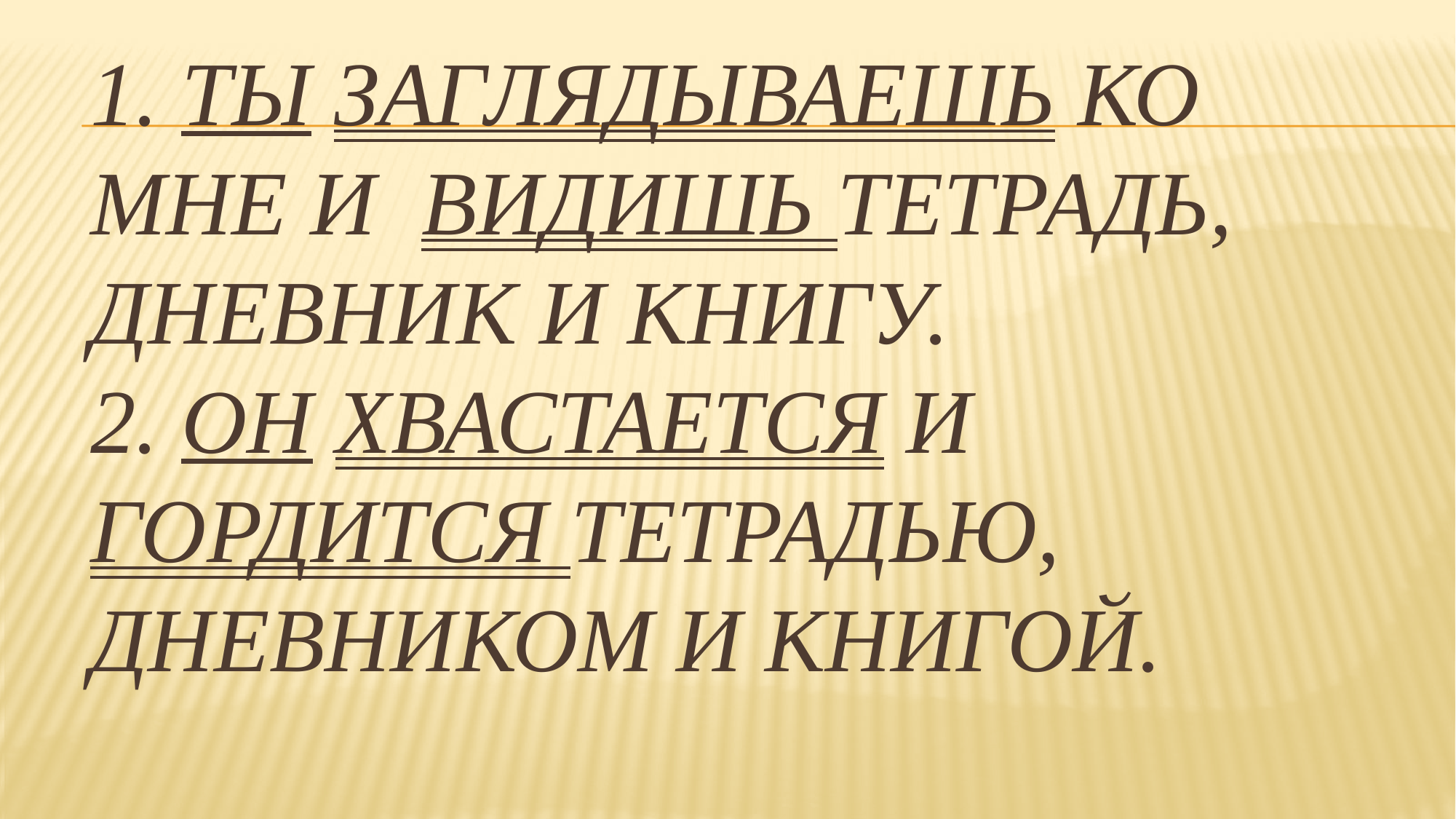

# 1. Ты заглядываешь ко мне и  видишь тетрадь, дневник и книгу. 2. Он хвастается и гордится тетрадью, дневником и книгой.